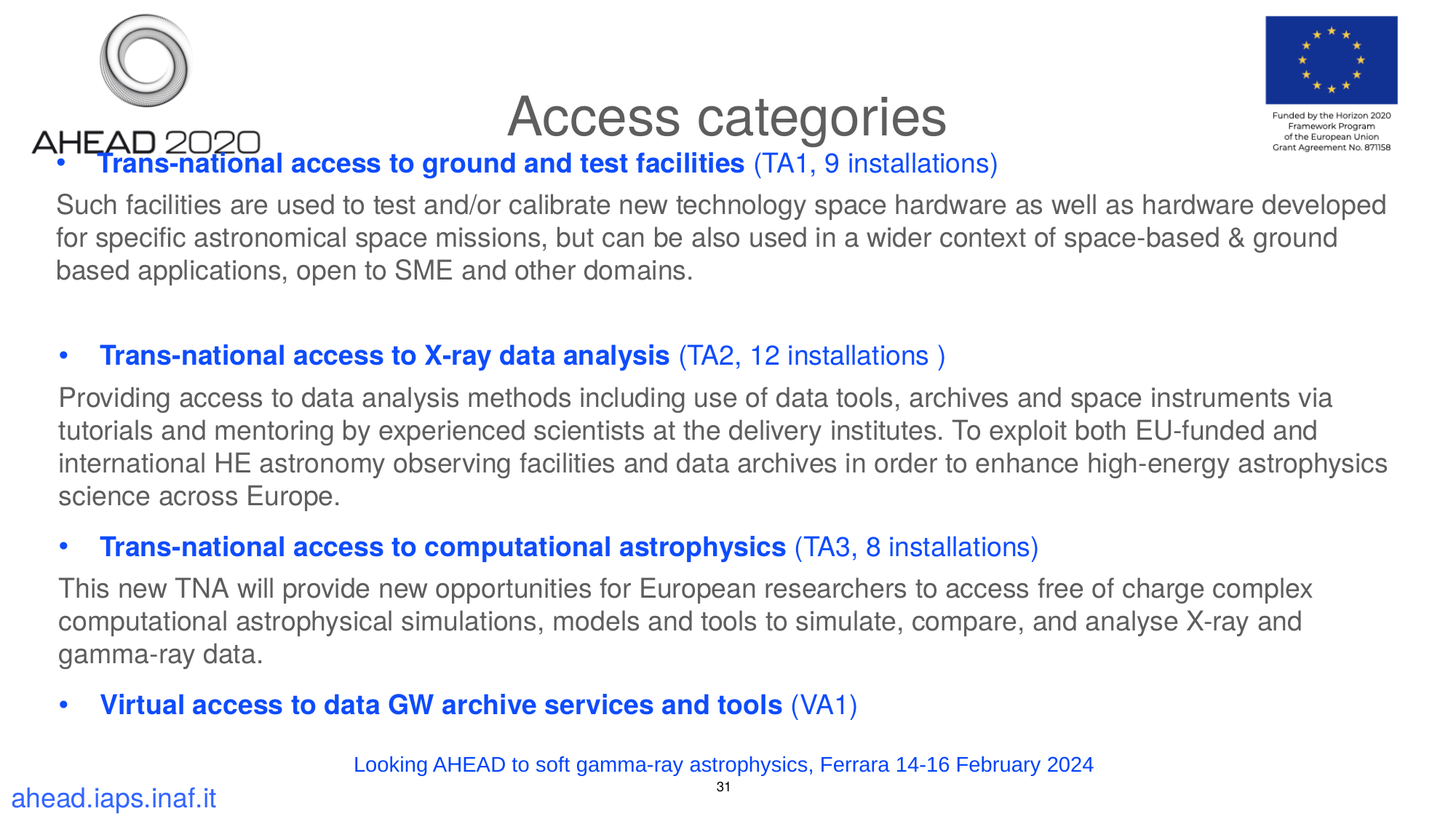

Access categories
Trans-national access to ground and test facilities (TA1, 9 installations)
Such facilities are used to test and/or calibrate new technology space hardware as well as hardware developed for specific astronomical space missions, but can be also used in a wider context of space-based & ground based applications, open to SME and other domains.

Trans-national access to X-ray data analysis (TA2, 12 installations )
Providing access to data analysis methods including use of data tools, archives and space instruments via tutorials and mentoring by experienced scientists at the delivery institutes. To exploit both EU-funded and international HE astronomy observing facilities and data archives in order to enhance high-energy astrophysics science across Europe.
Trans-national access to computational astrophysics (TA3, 8 installations)
This new TNA will provide new opportunities for European researchers to access free of charge complex computational astrophysical simulations, models and tools to simulate, compare, and analyse X-ray and gamma-ray data.
Virtual access to data GW archive services and tools (VA1)
Looking AHEAD to soft gamma-ray astrophysics, Ferrara 14-16 February 2024
31
ahead.iaps.inaf.it